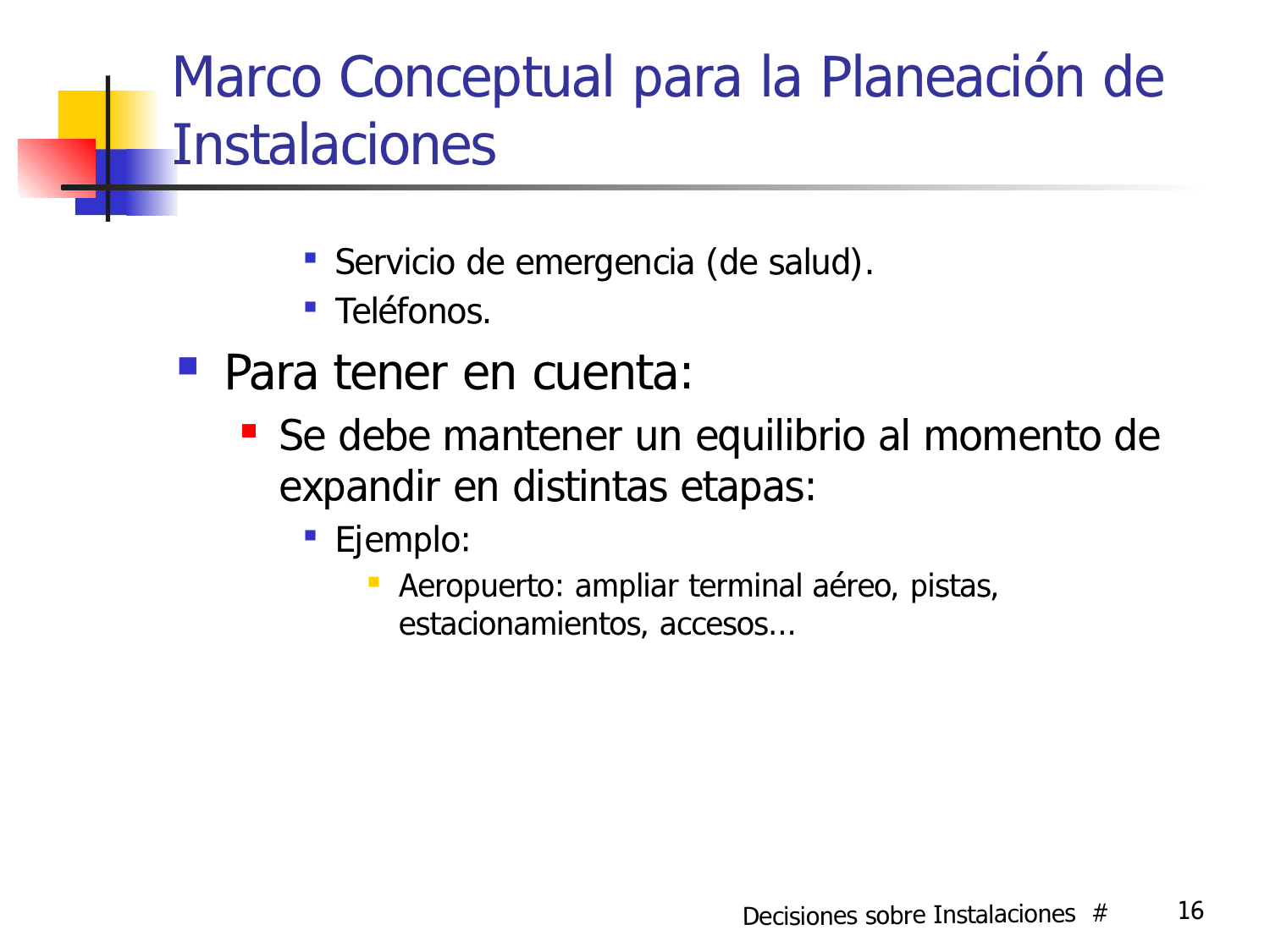

# Marco Conceptual para la Planeación de Instalaciones
Servicio de emergencia (de salud).
Teléfonos.
Para tener en cuenta:
Se debe mantener un equilibrio al momento de expandir en distintas etapas:
Ejemplo:
Aeropuerto: ampliar terminal aéreo, pistas, estacionamientos, accesos...

16
Decisiones sobre Instalaciones  #